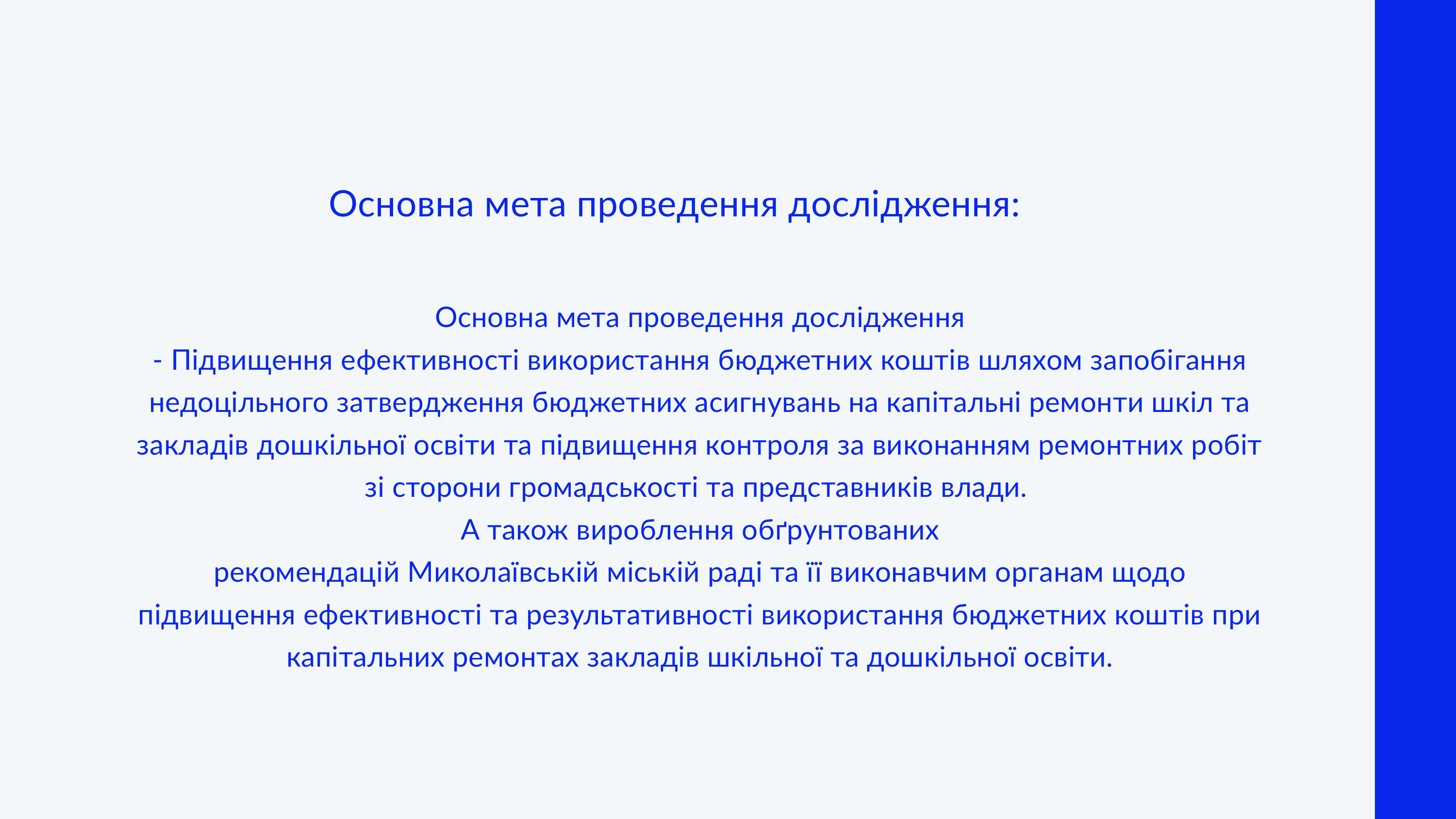

Основна мета проведення дослідження:
Основна мета проведення дослідження
- Підвищення ефективності використання бюджетних коштів шляхом запобігання
недоцільного затвердження бюджетних асигнувань на капітальні ремонти шкіл та
закладів дошкільної освіти та підвищення контроля за виконанням ремонтних робіт
зі сторони громадськості та представників влади.
А також вироблення обґрунтованих
рекомендацій Миколаївській міській раді та її виконавчим органам щодо
підвищення ефективності та результативності використання бюджетних коштів при
капітальних ремонтах закладів шкільної та дошкільної освіти.